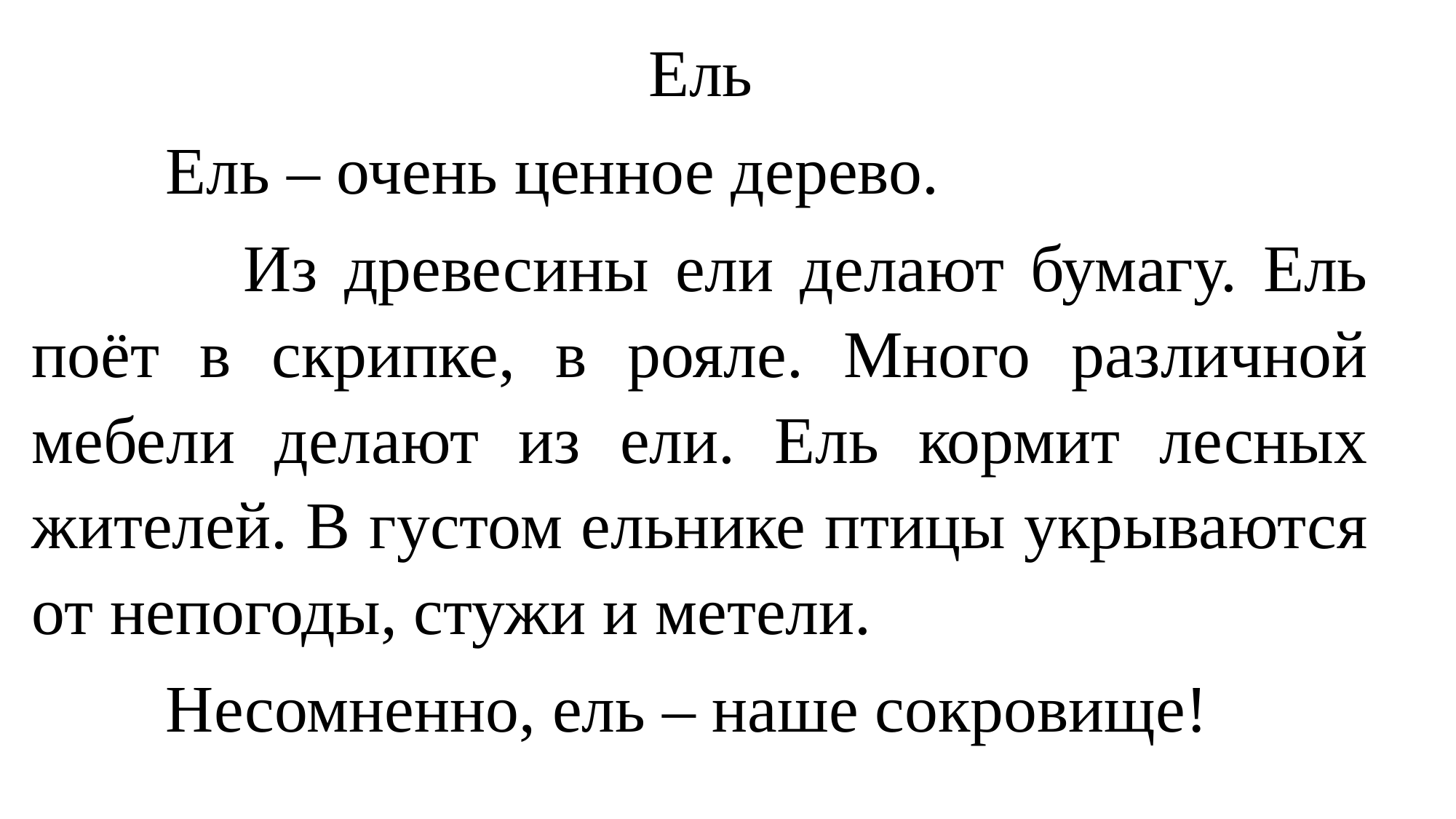

Ель
        Ель – очень ценное дерево.
        Из древесины ели делают бумагу. Ель поёт в скрипке, в рояле. Много различной мебели делают из ели. Ель кормит лесных жителей. В густом ельнике птицы укрываются от непогоды, стужи и метели.
        Несомненно, ель – наше сокровище!